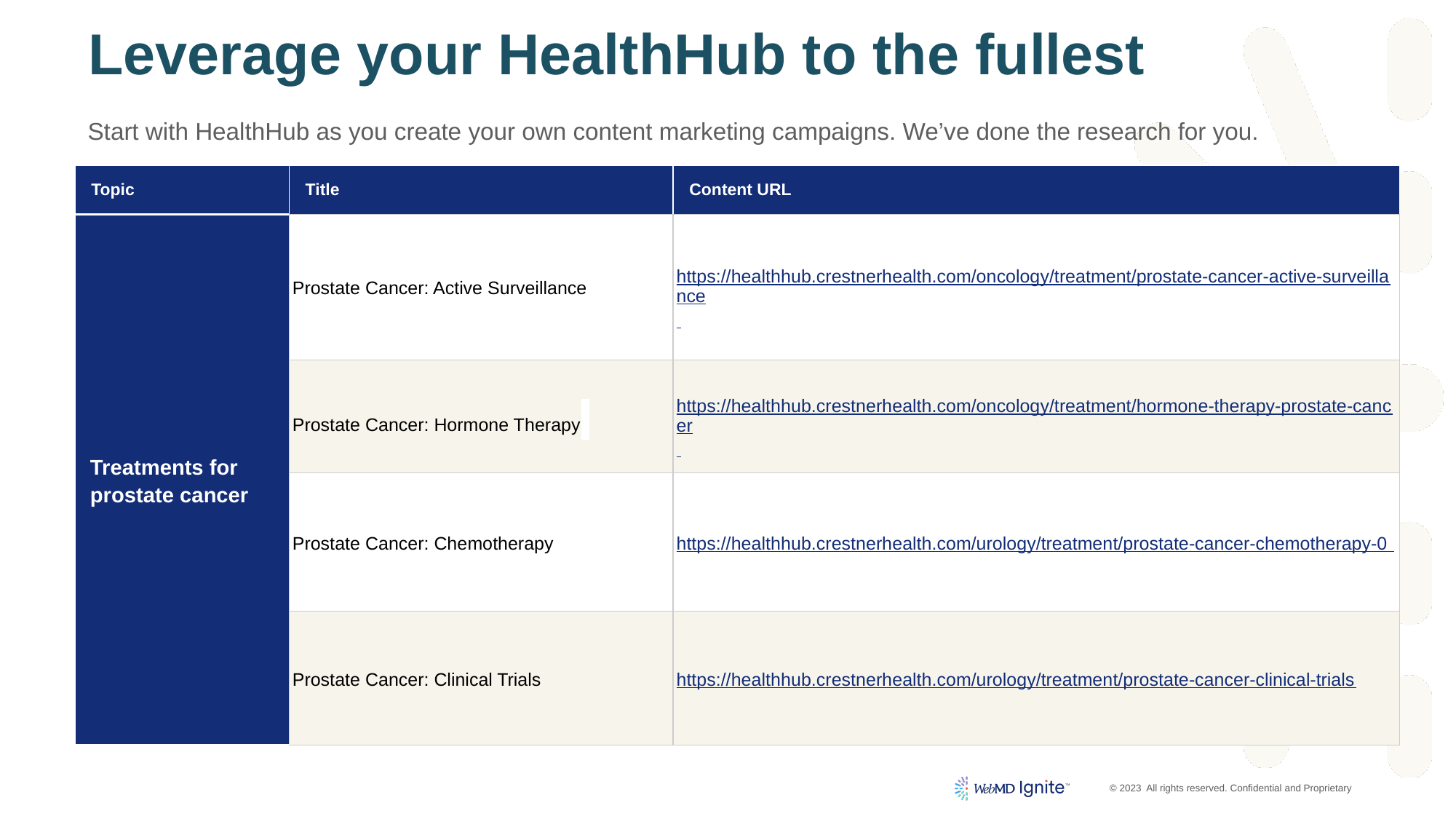

# Leverage your HealthHub to the fullest
Start with HealthHub as you create your own content marketing campaigns. We’ve done the research for you.
| Topic | Title | Content URL |
| --- | --- | --- |
| Treatments for prostate cancer | Prostate Cancer: Active Surveillance | https://healthhub.crestnerhealth.com/oncology/treatment/prostate-cancer-active-surveillance |
|  | Prostate Cancer: Hormone Therapy | https://healthhub.crestnerhealth.com/oncology/treatment/hormone-therapy-prostate-cancer |
|  | Prostate Cancer: Chemotherapy | https://healthhub.crestnerhealth.com/urology/treatment/prostate-cancer-chemotherapy-0 |
|  | Prostate Cancer: Clinical Trials | https://healthhub.crestnerhealth.com/urology/treatment/prostate-cancer-clinical-trials |